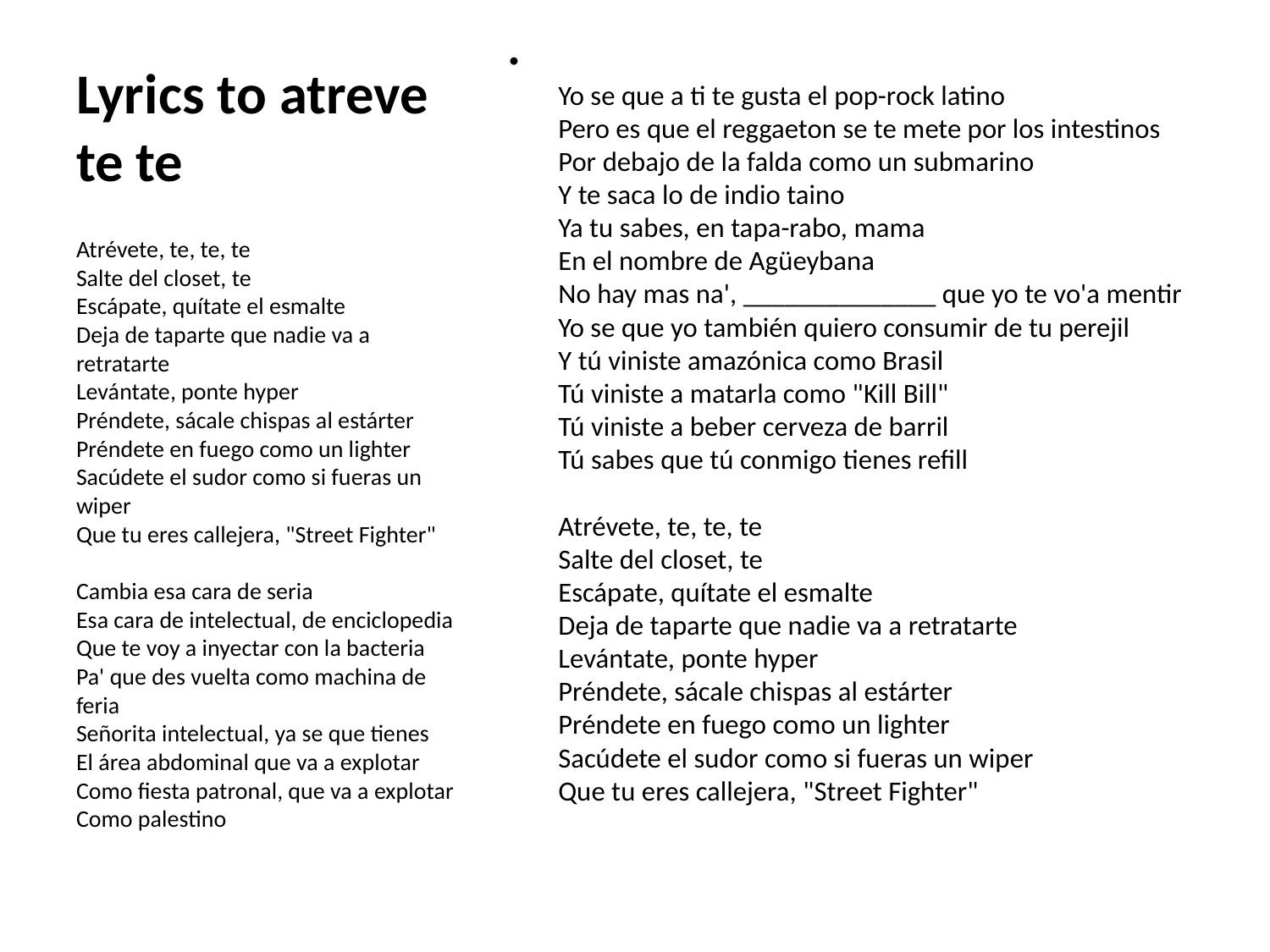

# Lyrics to atreve te te
Yo se que a ti te gusta el pop-rock latino
Pero es que el reggaeton se te mete por los intestinos
Por debajo de la falda como un submarino
Y te saca lo de indio taino
Ya tu sabes, en tapa-rabo, mama
En el nombre de Agüeybana
No hay mas na', ______________ que yo te vo'a mentir
Yo se que yo también quiero consumir de tu perejil
Y tú viniste amazónica como Brasil
Tú viniste a matarla como "Kill Bill"
Tú viniste a beber cerveza de barril
Tú sabes que tú conmigo tienes refill
Atrévete, te, te, te
Salte del closet, te
Escápate, quítate el esmalte
Deja de taparte que nadie va a retratarte
Levántate, ponte hyper
Préndete, sácale chispas al estárter
Préndete en fuego como un lighter
Sacúdete el sudor como si fueras un wiper
Que tu eres callejera, "Street Fighter"
Atrévete, te, te, te
Salte del closet, te
Escápate, quítate el esmalte
Deja de taparte que nadie va a retratarte
Levántate, ponte hyper
Préndete, sácale chispas al estárter
Préndete en fuego como un lighter
Sacúdete el sudor como si fueras un wiper
Que tu eres callejera, "Street Fighter"
Cambia esa cara de seria
Esa cara de intelectual, de enciclopedia
Que te voy a inyectar con la bacteria
Pa' que des vuelta como machina de feria
Señorita intelectual, ya se que tienes
El área abdominal que va a explotar
Como fiesta patronal, que va a explotar
Como palestino